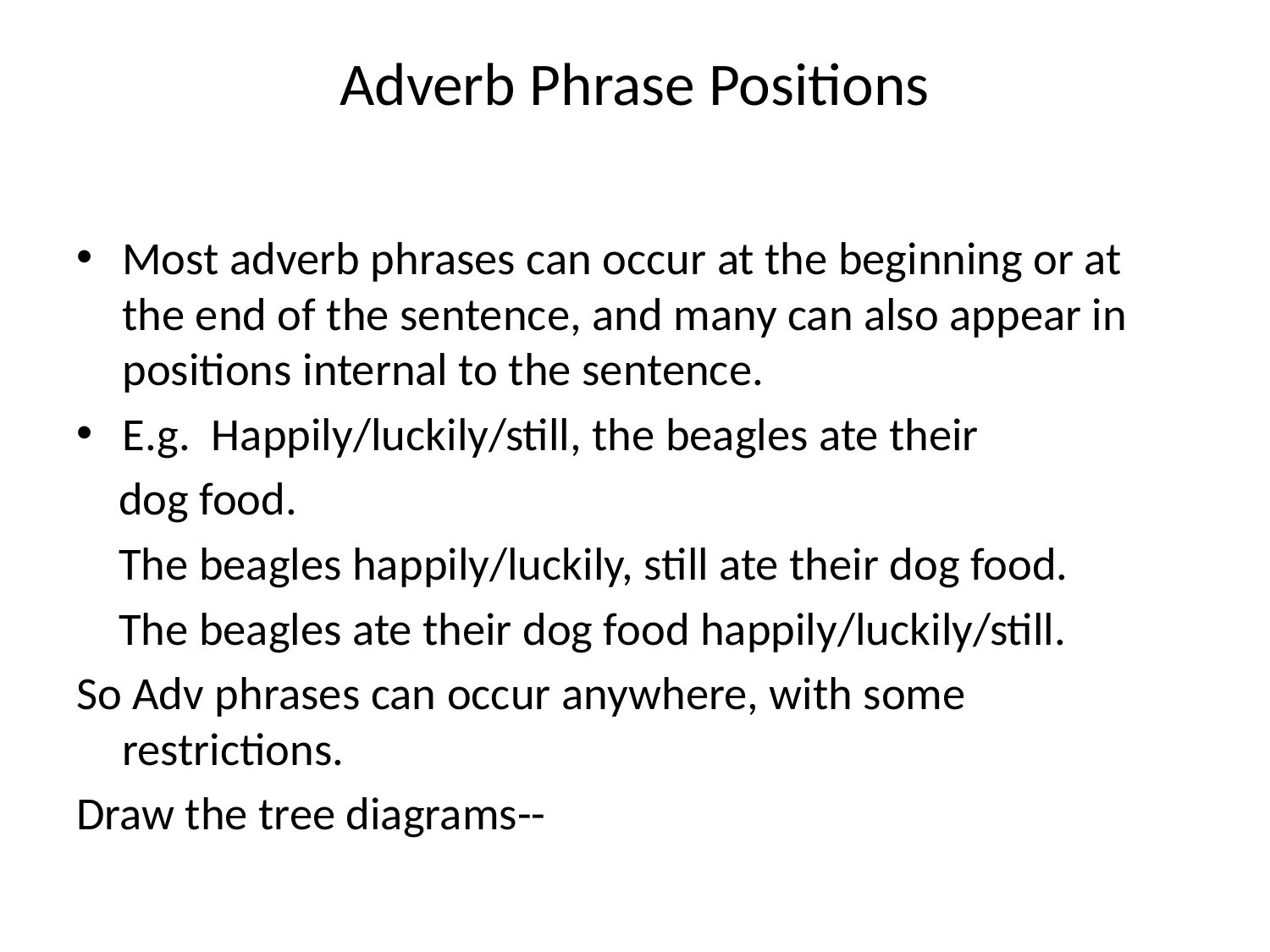

# Adverb Phrase Positions
Most adverb phrases can occur at the beginning or at the end of the sentence, and many can also appear in positions internal to the sentence.
E.g.  Happily/luckily/still, the beagles ate their
    dog food.
    The beagles happily/luckily, still ate their dog food.
    The beagles ate their dog food happily/luckily/still.
So Adv phrases can occur anywhere, with some restrictions.
Draw the tree diagrams--